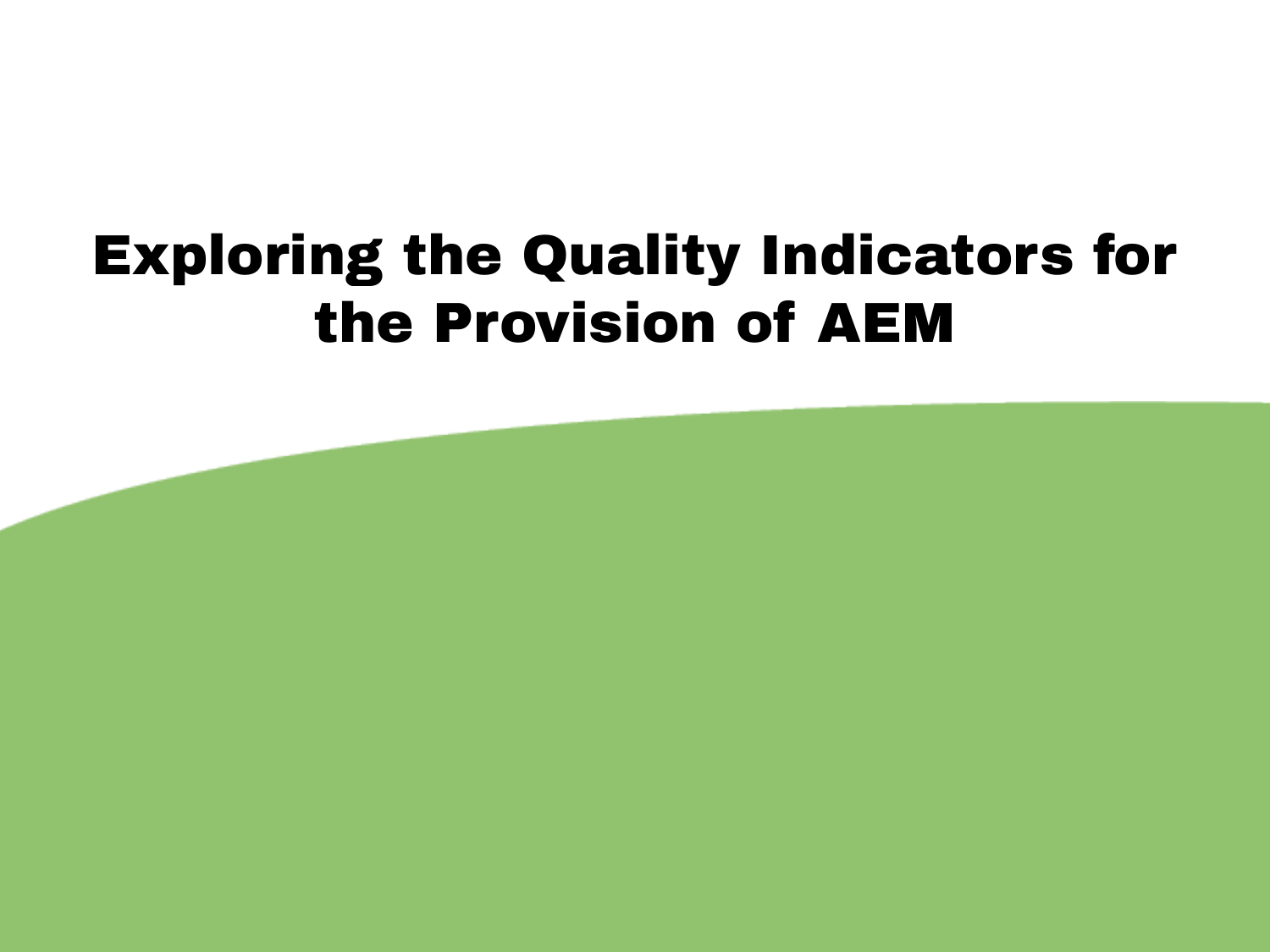

# Exploring the Quality Indicators for the Provision of AEM